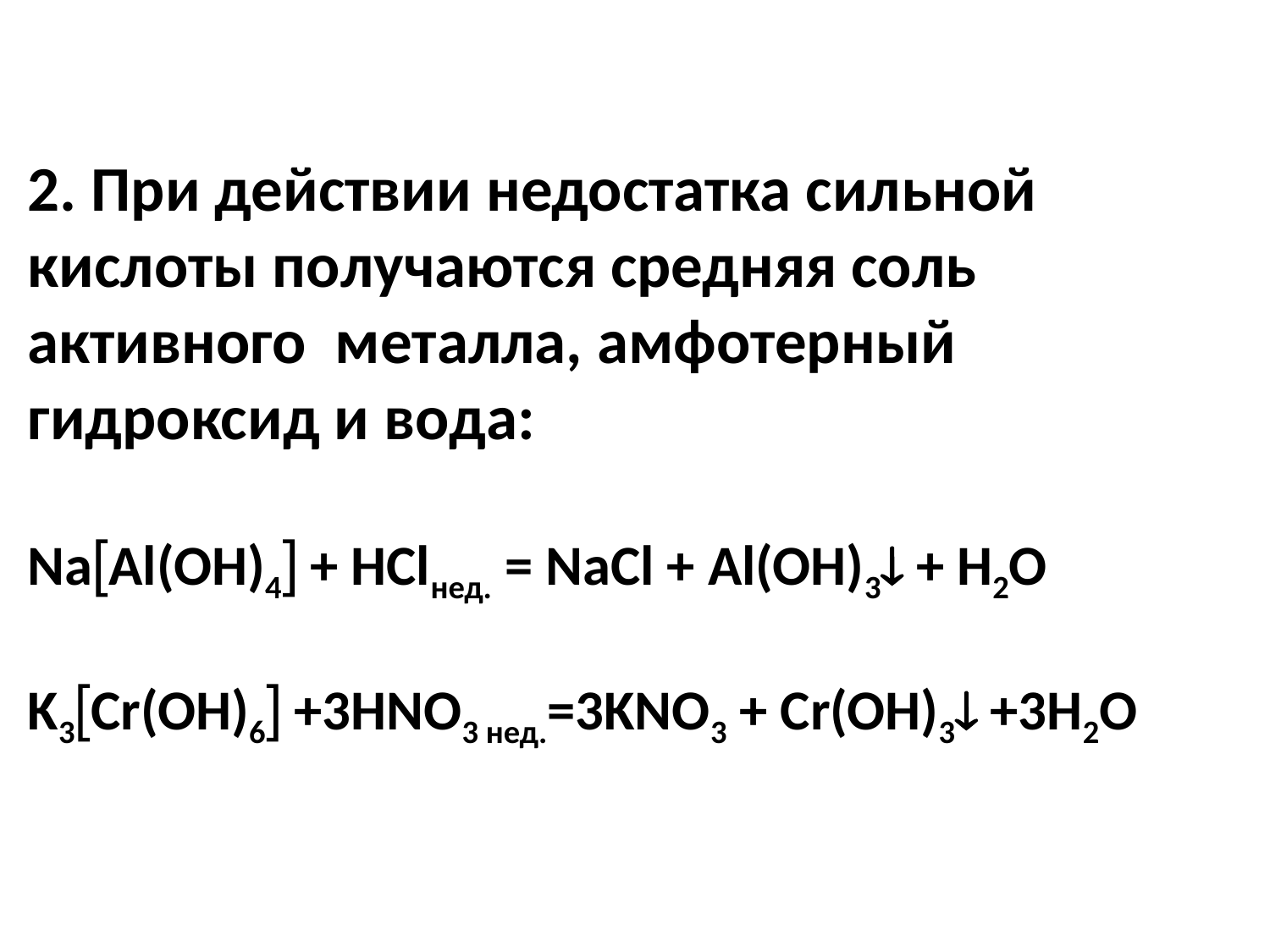

# 2. При действии недостатка сильной кислоты получаются средняя соль активного  металла, амфотерный гидроксид и вода: Na[Al(OH)4] + HClнед. = NaCl + Al(OH)3↓ + H2O K3[Cr(OH)6] +3HNO3 нед.=3KNO3 + Cr(OH)3↓ +3H2O